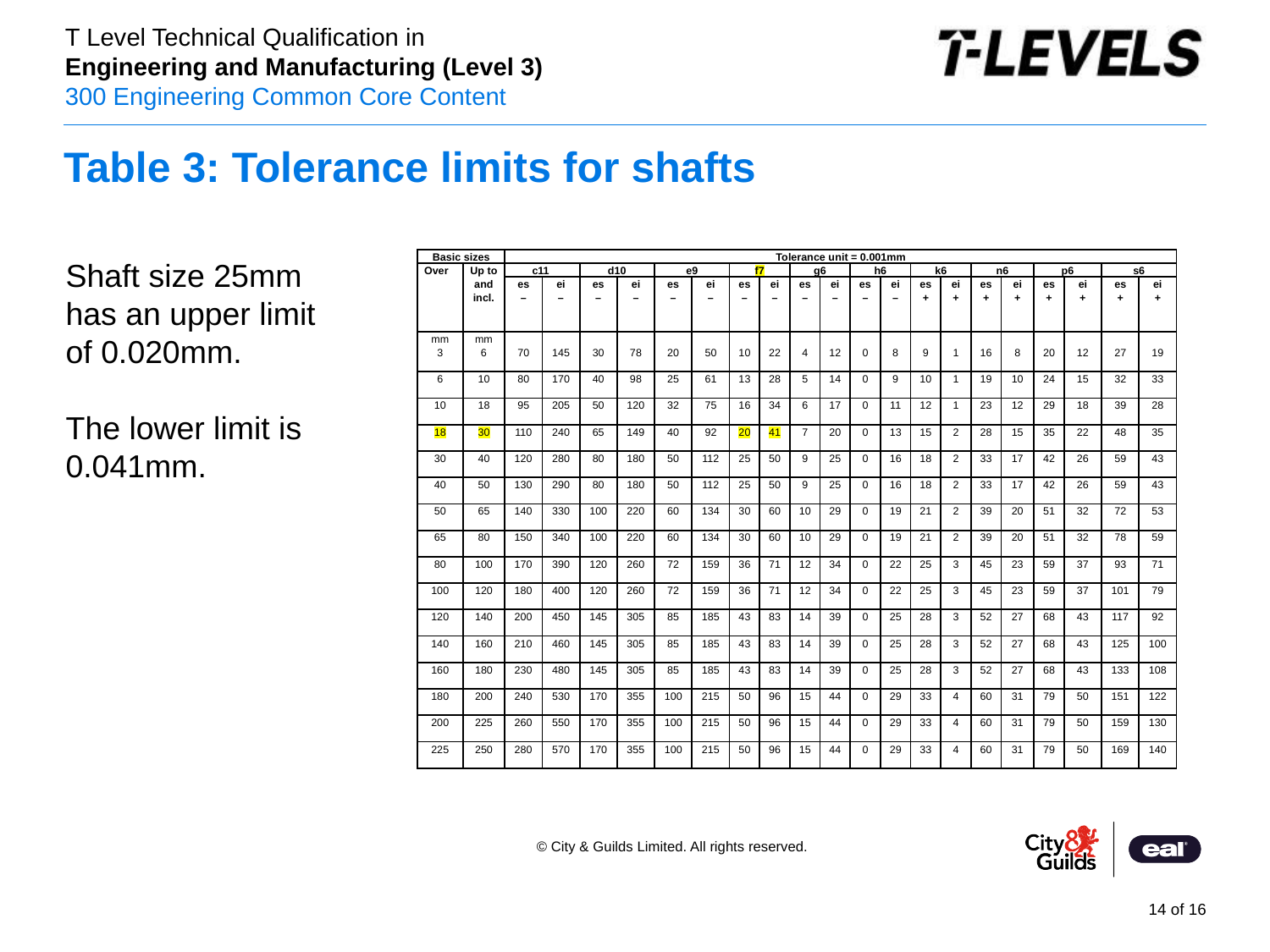

# Table 3: Tolerance limits for shafts
Shaft size 25mm has an upper limit of 0.020mm.

The lower limit is 0.041mm.
| Basic sizes |  | Tolerance unit = 0.001mm |  |  |  |  |  |  |  |  |  |  |  |  |  |  |  |  |  |  |  |
| --- | --- | --- | --- | --- | --- | --- | --- | --- | --- | --- | --- | --- | --- | --- | --- | --- | --- | --- | --- | --- | --- |
| Over | Up to and incl. | c11 |  | d10 |  | e9 |  | f7 |  | g6 |  | h6 |  | k6 |  | n6 |  | p6 |  | s6 |  |
|  |  | es – | ei – | es – | ei – | es – | ei – | es – | ei – | es – | ei – | es – | ei – | es + | ei + | es + | ei + | es + | ei + | es + | ei + |
| mm 3 | mm 6 | 70 | 145 | 30 | 78 | 20 | 50 | 10 | 22 | 4 | 12 | 0 | 8 | 9 | 1 | 16 | 8 | 20 | 12 | 27 | 19 |
| 6 | 10 | 80 | 170 | 40 | 98 | 25 | 61 | 13 | 28 | 5 | 14 | 0 | 9 | 10 | 1 | 19 | 10 | 24 | 15 | 32 | 33 |
| 10 | 18 | 95 | 205 | 50 | 120 | 32 | 75 | 16 | 34 | 6 | 17 | 0 | 11 | 12 | 1 | 23 | 12 | 29 | 18 | 39 | 28 |
| 18 | 30 | 110 | 240 | 65 | 149 | 40 | 92 | 20 | 41 | 7 | 20 | 0 | 13 | 15 | 2 | 28 | 15 | 35 | 22 | 48 | 35 |
| 30 | 40 | 120 | 280 | 80 | 180 | 50 | 112 | 25 | 50 | 9 | 25 | 0 | 16 | 18 | 2 | 33 | 17 | 42 | 26 | 59 | 43 |
| 40 | 50 | 130 | 290 | 80 | 180 | 50 | 112 | 25 | 50 | 9 | 25 | 0 | 16 | 18 | 2 | 33 | 17 | 42 | 26 | 59 | 43 |
| 50 | 65 | 140 | 330 | 100 | 220 | 60 | 134 | 30 | 60 | 10 | 29 | 0 | 19 | 21 | 2 | 39 | 20 | 51 | 32 | 72 | 53 |
| 65 | 80 | 150 | 340 | 100 | 220 | 60 | 134 | 30 | 60 | 10 | 29 | 0 | 19 | 21 | 2 | 39 | 20 | 51 | 32 | 78 | 59 |
| 80 | 100 | 170 | 390 | 120 | 260 | 72 | 159 | 36 | 71 | 12 | 34 | 0 | 22 | 25 | 3 | 45 | 23 | 59 | 37 | 93 | 71 |
| 100 | 120 | 180 | 400 | 120 | 260 | 72 | 159 | 36 | 71 | 12 | 34 | 0 | 22 | 25 | 3 | 45 | 23 | 59 | 37 | 101 | 79 |
| 120 | 140 | 200 | 450 | 145 | 305 | 85 | 185 | 43 | 83 | 14 | 39 | 0 | 25 | 28 | 3 | 52 | 27 | 68 | 43 | 117 | 92 |
| 140 | 160 | 210 | 460 | 145 | 305 | 85 | 185 | 43 | 83 | 14 | 39 | 0 | 25 | 28 | 3 | 52 | 27 | 68 | 43 | 125 | 100 |
| 160 | 180 | 230 | 480 | 145 | 305 | 85 | 185 | 43 | 83 | 14 | 39 | 0 | 25 | 28 | 3 | 52 | 27 | 68 | 43 | 133 | 108 |
| 180 | 200 | 240 | 530 | 170 | 355 | 100 | 215 | 50 | 96 | 15 | 44 | 0 | 29 | 33 | 4 | 60 | 31 | 79 | 50 | 151 | 122 |
| 200 | 225 | 260 | 550 | 170 | 355 | 100 | 215 | 50 | 96 | 15 | 44 | 0 | 29 | 33 | 4 | 60 | 31 | 79 | 50 | 159 | 130 |
| 225 | 250 | 280 | 570 | 170 | 355 | 100 | 215 | 50 | 96 | 15 | 44 | 0 | 29 | 33 | 4 | 60 | 31 | 79 | 50 | 169 | 140 |